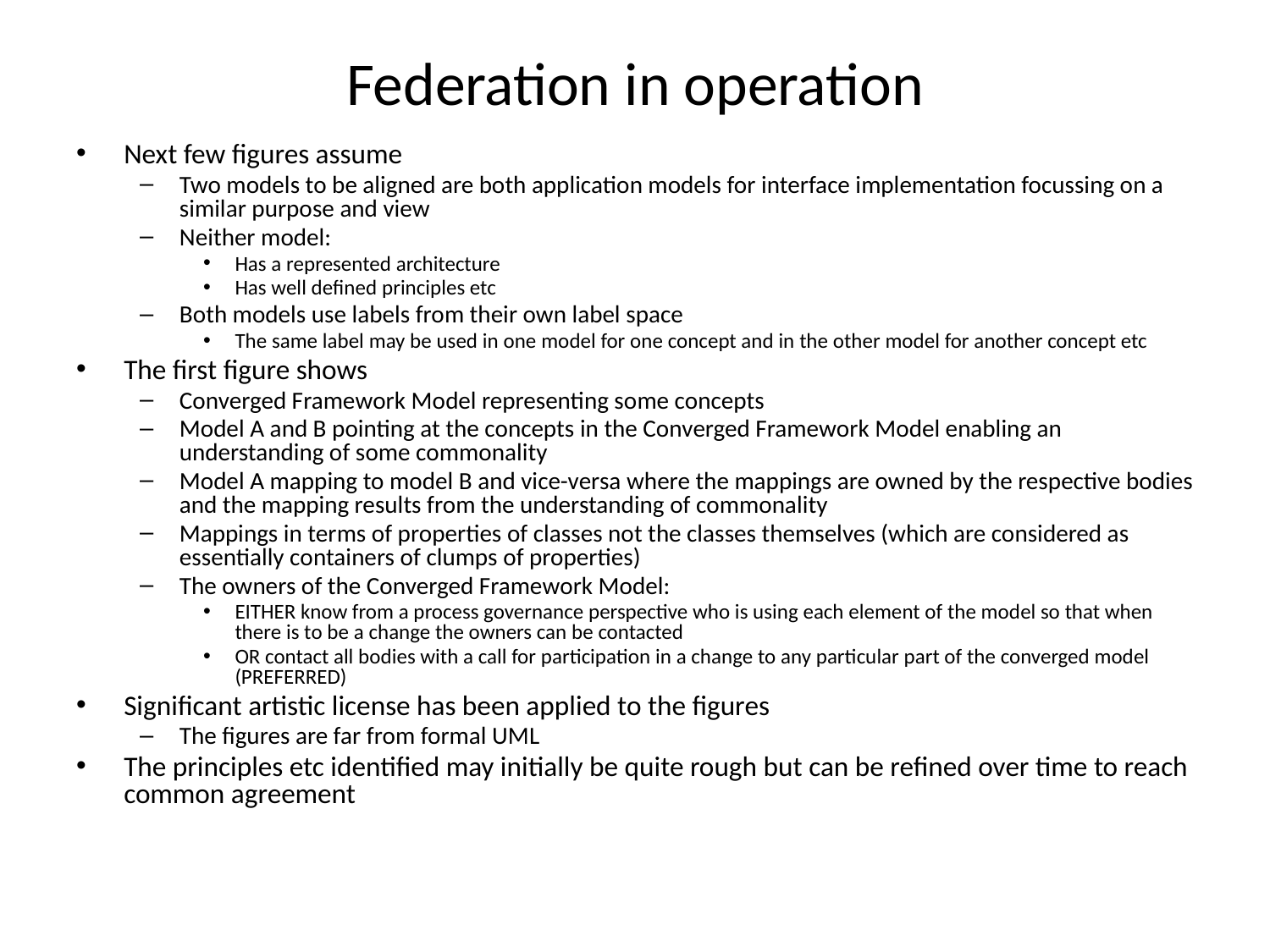

# Federation in operation
Next few figures assume
Two models to be aligned are both application models for interface implementation focussing on a similar purpose and view
Neither model:
Has a represented architecture
Has well defined principles etc
Both models use labels from their own label space
The same label may be used in one model for one concept and in the other model for another concept etc
The first figure shows
Converged Framework Model representing some concepts
Model A and B pointing at the concepts in the Converged Framework Model enabling an understanding of some commonality
Model A mapping to model B and vice-versa where the mappings are owned by the respective bodies and the mapping results from the understanding of commonality
Mappings in terms of properties of classes not the classes themselves (which are considered as essentially containers of clumps of properties)
The owners of the Converged Framework Model:
EITHER know from a process governance perspective who is using each element of the model so that when there is to be a change the owners can be contacted
OR contact all bodies with a call for participation in a change to any particular part of the converged model (PREFERRED)
Significant artistic license has been applied to the figures
The figures are far from formal UML
The principles etc identified may initially be quite rough but can be refined over time to reach common agreement